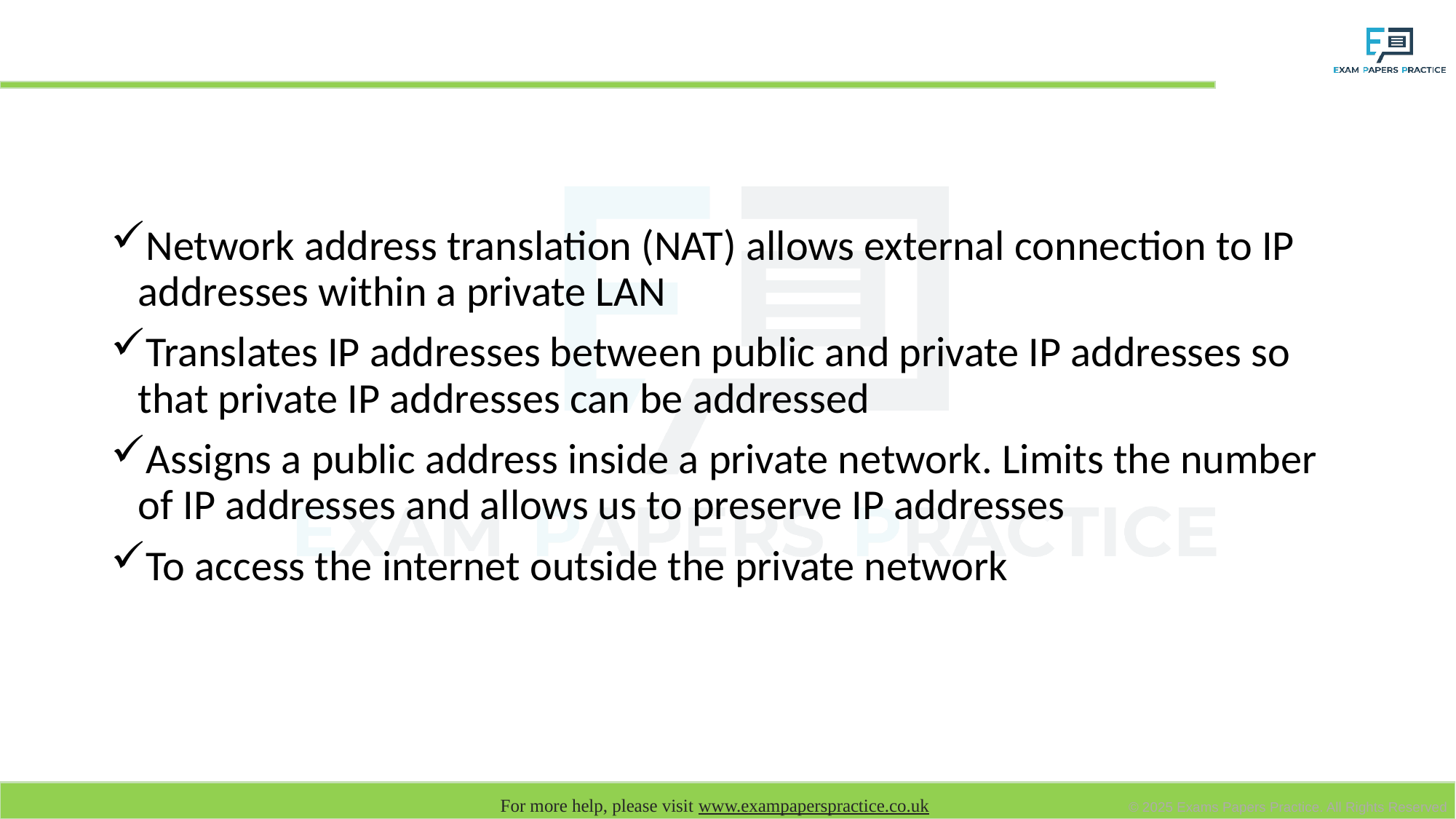

# Network address translation
Network address translation (NAT) allows external connection to IP addresses within a private LAN
Translates IP addresses between public and private IP addresses so that private IP addresses can be addressed
Assigns a public address inside a private network. Limits the number of IP addresses and allows us to preserve IP addresses
To access the internet outside the private network